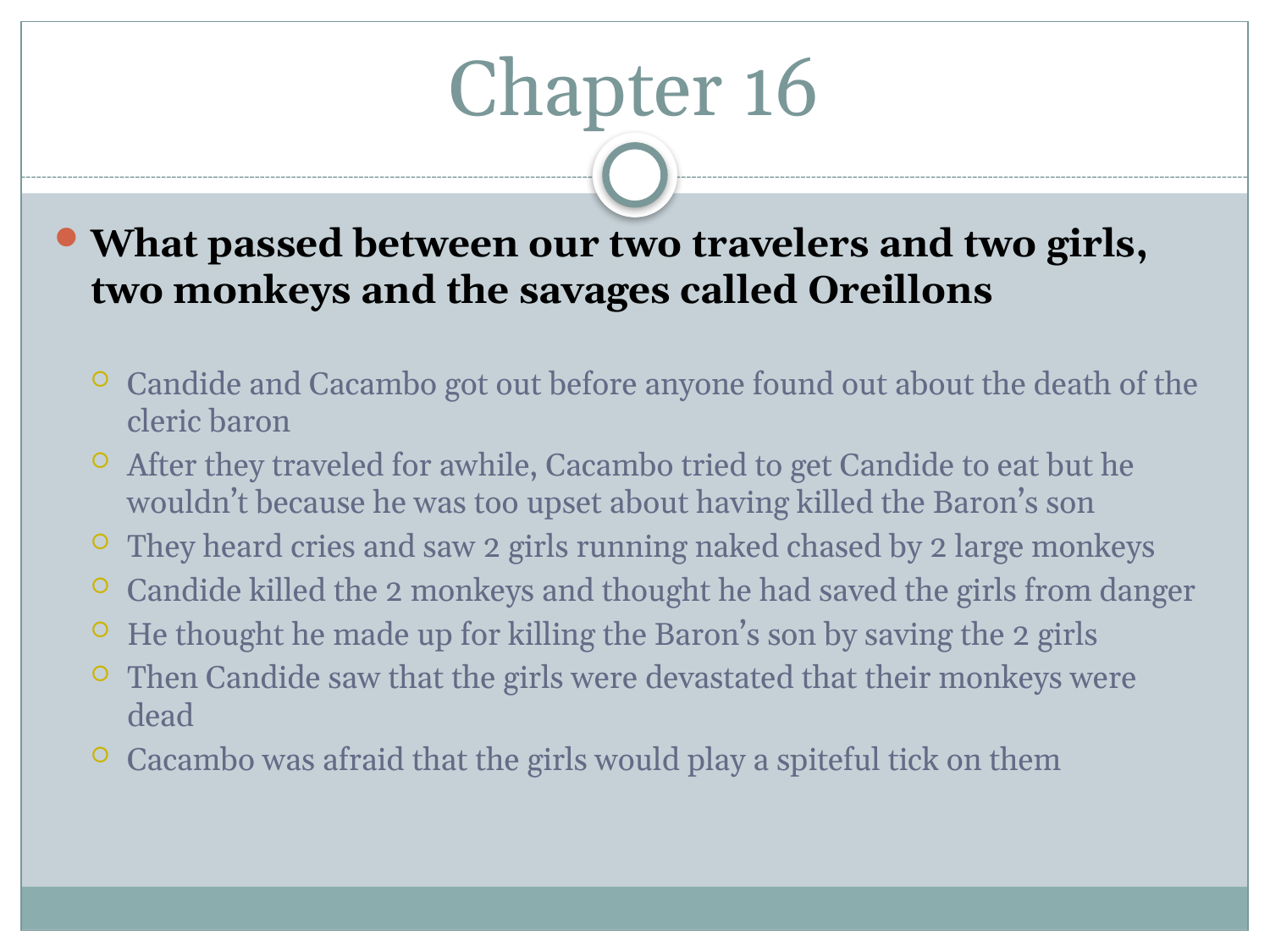

# Chapter 16
What passed between our two travelers and two girls, two monkeys and the savages called Oreillons
Candide and Cacambo got out before anyone found out about the death of the cleric baron
After they traveled for awhile, Cacambo tried to get Candide to eat but he wouldn’t because he was too upset about having killed the Baron’s son
They heard cries and saw 2 girls running naked chased by 2 large monkeys
Candide killed the 2 monkeys and thought he had saved the girls from danger
He thought he made up for killing the Baron’s son by saving the 2 girls
Then Candide saw that the girls were devastated that their monkeys were dead
Cacambo was afraid that the girls would play a spiteful tick on them